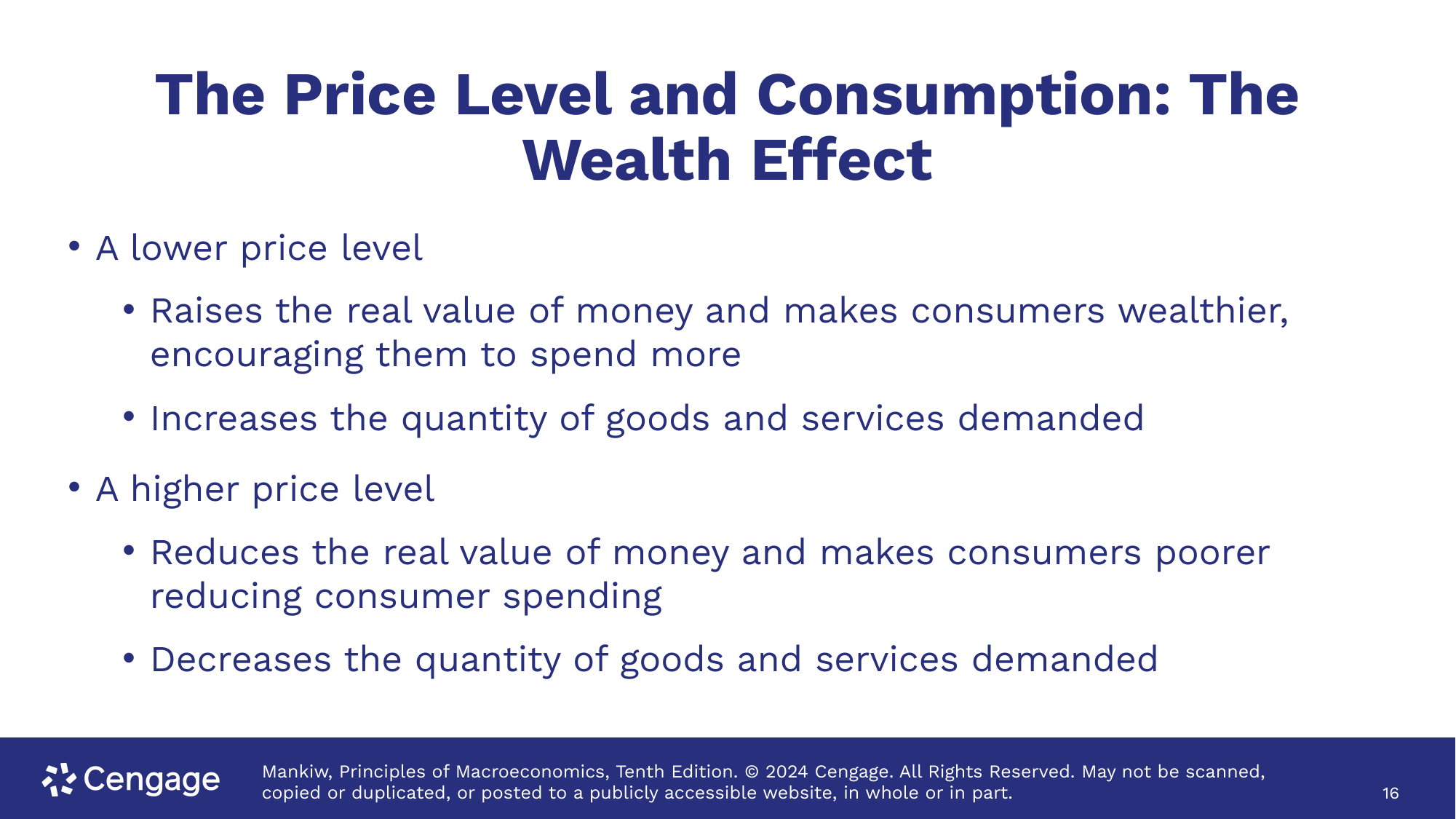

# The Price Level and Consumption: The Wealth Effect
A lower price level
Raises the real value of money and makes consumers wealthier, encouraging them to spend more
Increases the quantity of goods and services demanded
A higher price level
Reduces the real value of money and makes consumers poorer reducing consumer spending
Decreases the quantity of goods and services demanded